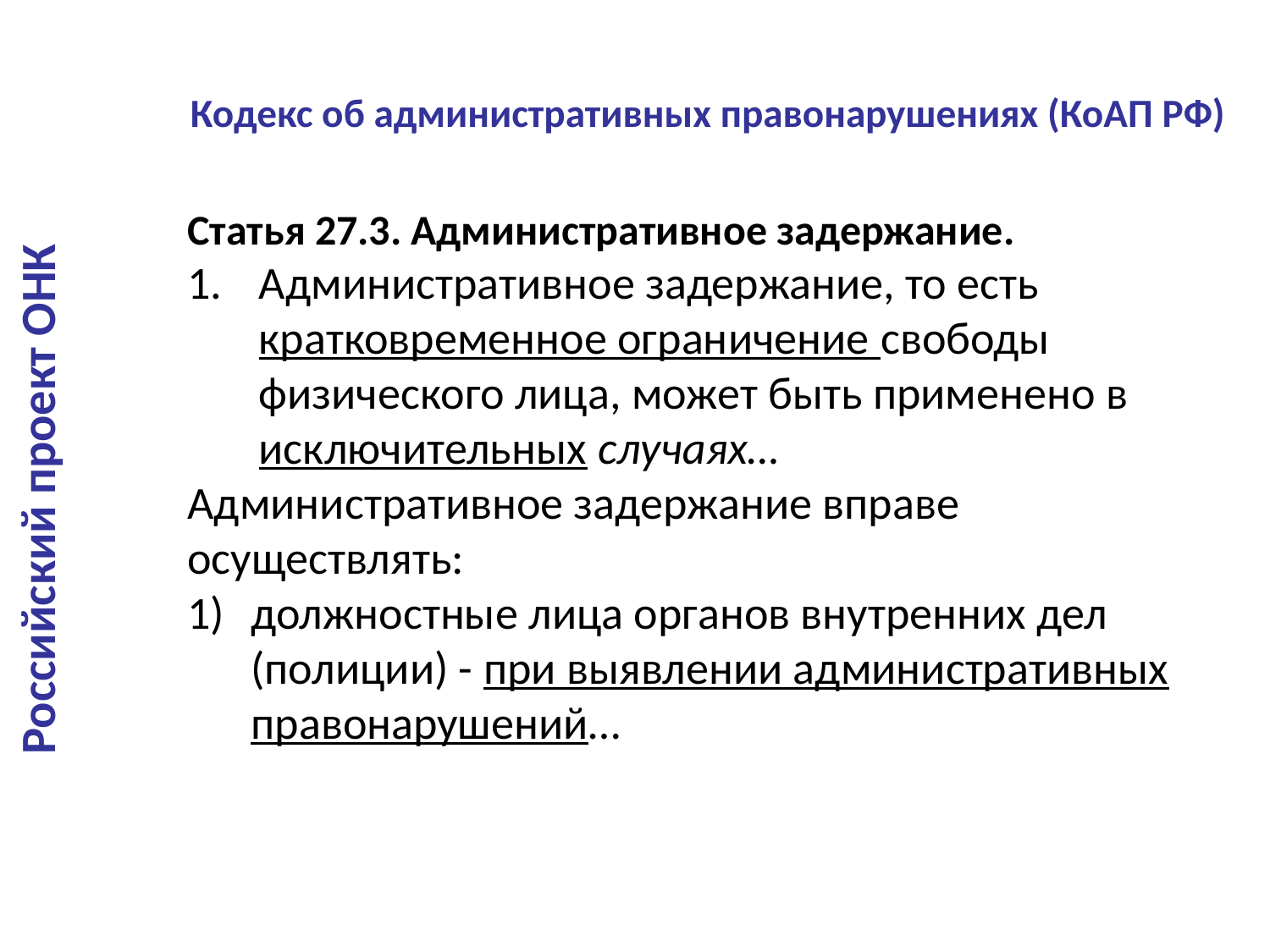

# Кодекс об административных правонарушениях (КоАП РФ)
Статья 27.3. Административное задержание.
Административное задержание, то есть кратковременное ограничение свободы физического лица, может быть применено в исключительных случаях…
Административное задержание вправе осуществлять:
должностные лица органов внутренних дел (полиции) - при выявлении административных правонарушений…
Российский проект ОНК